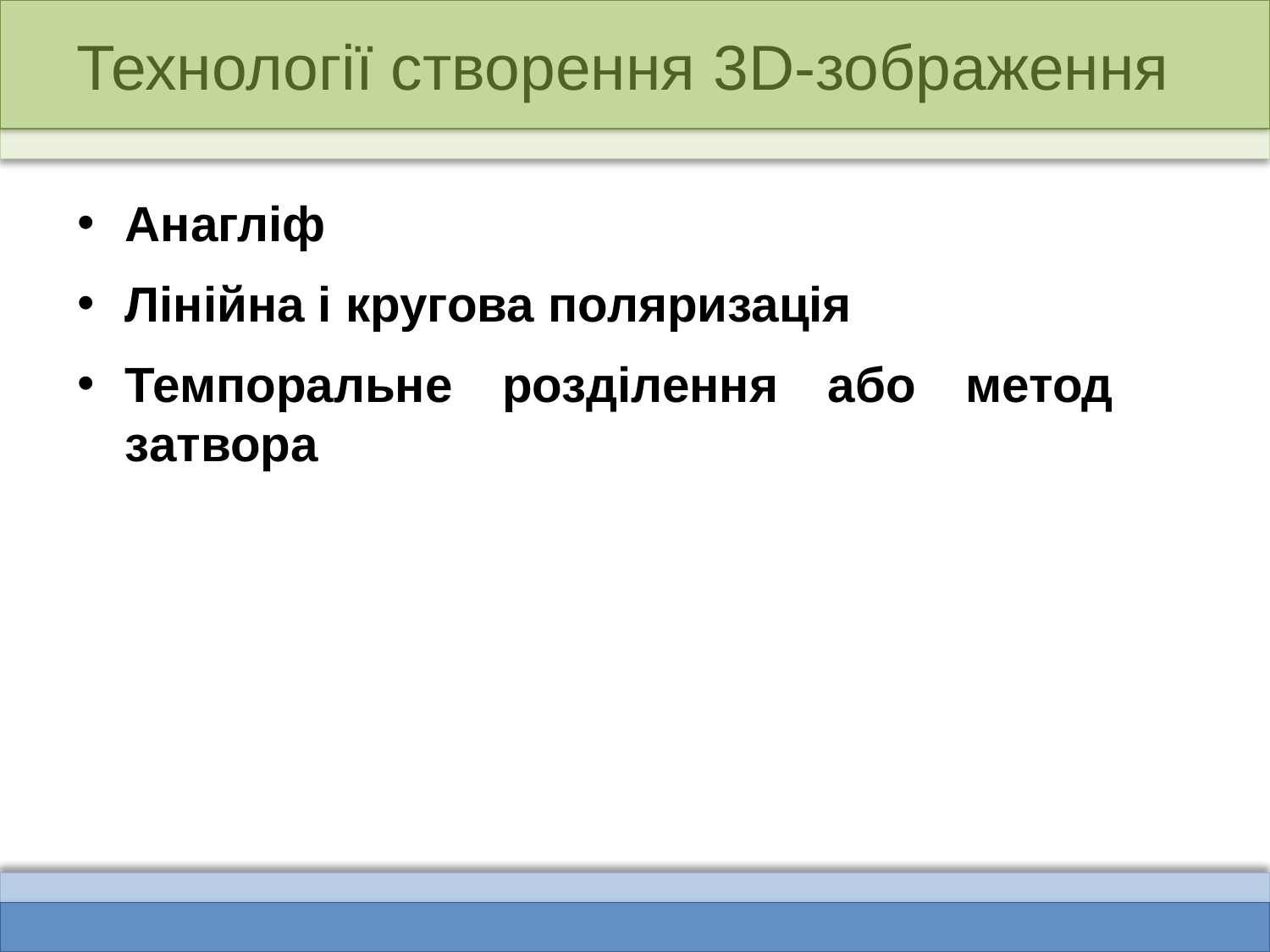

# Технології створення 3D-зображення
Анагліф
Лінійна і кругова поляризація
Темпоральне розділення або метод затвора